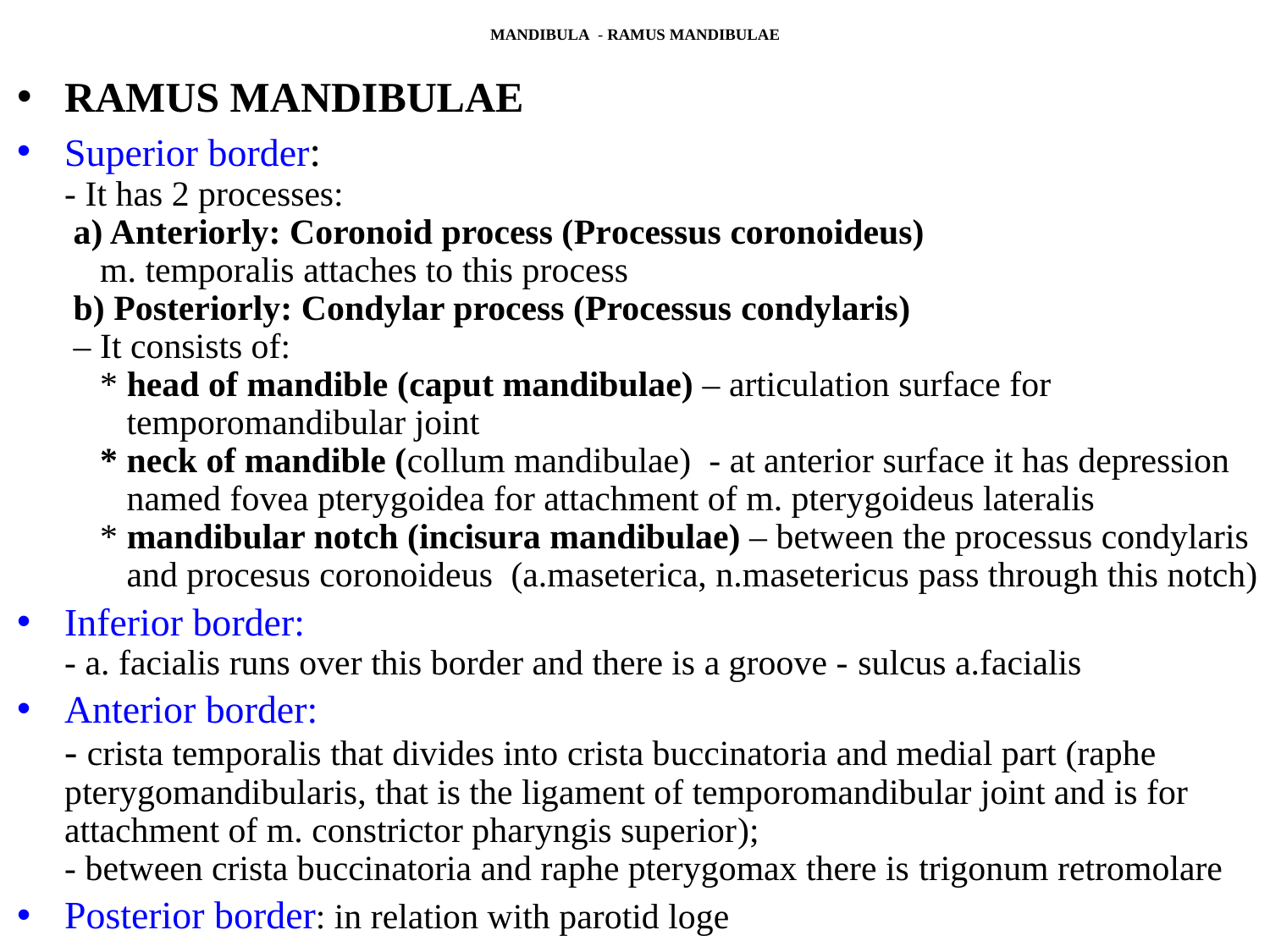

# MANDIBULA  - RAMUS MANDIBULAE
RAMUS MANDIBULAE
Superior border:
- It has 2 processes:
 a) Anteriorly: Coronoid process (Processus coronoideus)
    m. temporalis attaches to this process
 b) Posteriorly: Condylar process (Processus condylaris)
 – It consists of:
    * head of mandible (caput mandibulae) – articulation surface for
       temporomandibular joint
    * neck of mandible (collum mandibulae)  - at anterior surface it has depression
       named fovea pterygoidea for attachment of m. pterygoideus lateralis
    * mandibular notch (incisura mandibulae) – between the processus condylaris
       and procesus coronoideus  (a.maseterica, n.masetericus pass through this notch)
Inferior border:
- a. facialis runs over this border and there is a groove - sulcus a.facialis
Anterior border:
- crista temporalis that divides into crista buccinatoria and medial part (raphe pterygomandibularis, that is the ligament of temporomandibular joint and is for attachment of m. constrictor pharyngis superior);
- between crista buccinatoria and raphe pterygomax there is trigonum retromolare
Posterior border: in relation with parotid loge